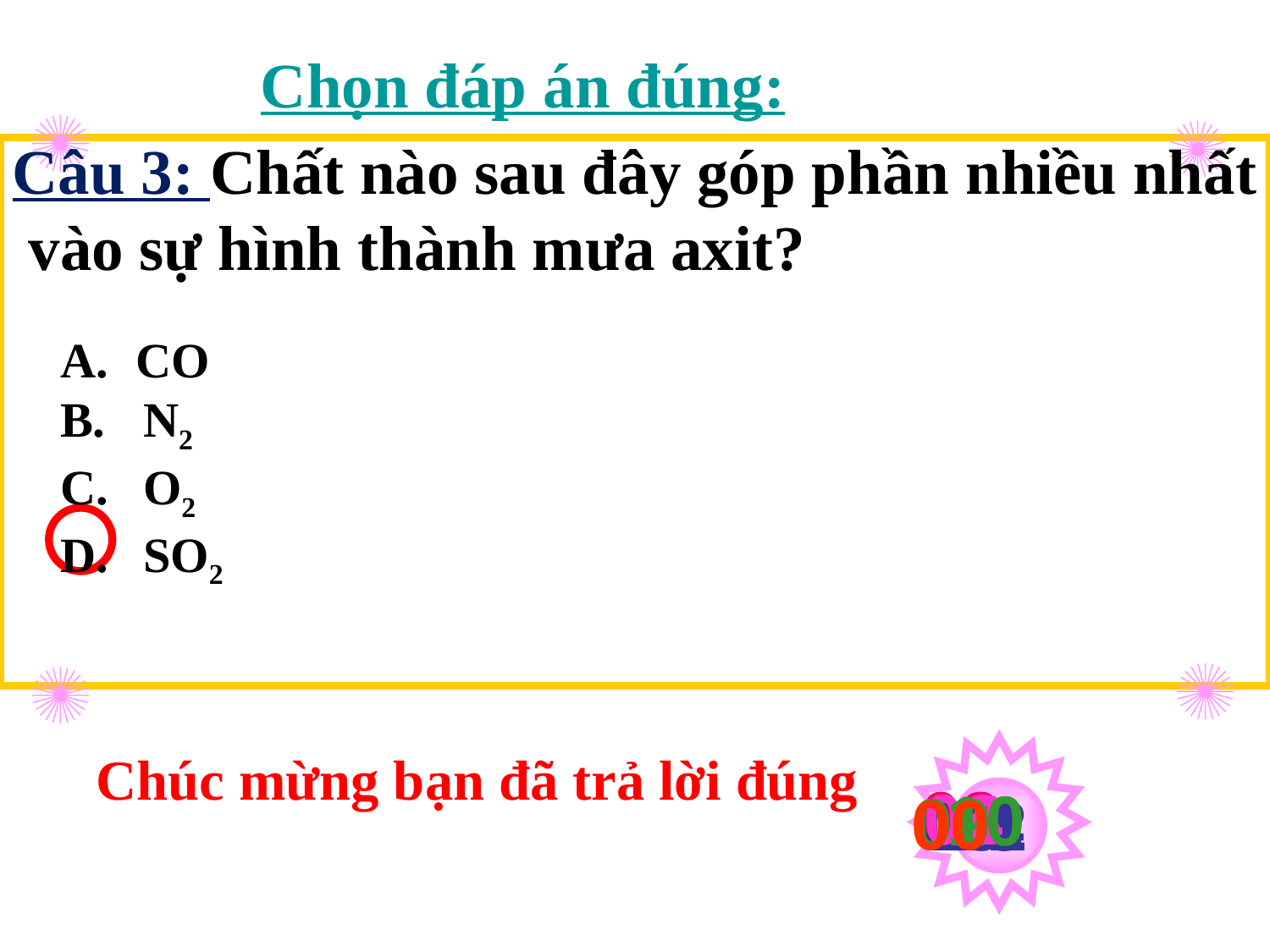

Chọn đáp án đúng:

Câu 3: Chất nào sau đây góp phần nhiều nhất
 vào sự hình thành mưa axit?

 CO
  N2
  O2
  SO2

Chúc mừng bạn đã trả lời đúng

10
02
06
08
01
03
04
05
07
11
15
12
13
14
09
00